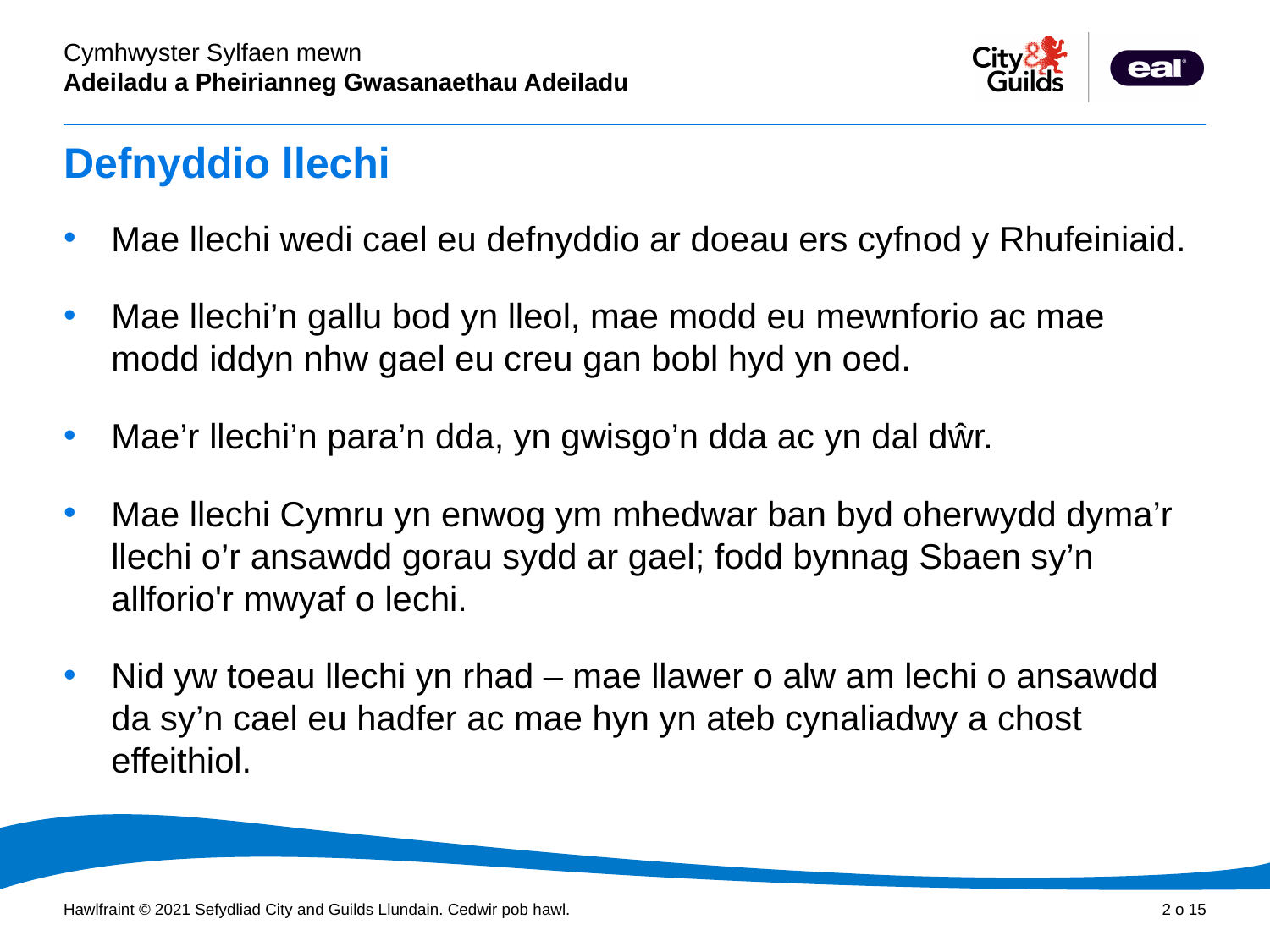

# Defnyddio llechi
Mae llechi wedi cael eu defnyddio ar doeau ers cyfnod y Rhufeiniaid.
Mae llechi’n gallu bod yn lleol, mae modd eu mewnforio ac mae modd iddyn nhw gael eu creu gan bobl hyd yn oed.
Mae’r llechi’n para’n dda, yn gwisgo’n dda ac yn dal dŵr.
Mae llechi Cymru yn enwog ym mhedwar ban byd oherwydd dyma’r llechi o’r ansawdd gorau sydd ar gael; fodd bynnag Sbaen sy’n allforio'r mwyaf o lechi.
Nid yw toeau llechi yn rhad – mae llawer o alw am lechi o ansawdd da sy’n cael eu hadfer ac mae hyn yn ateb cynaliadwy a chost effeithiol.